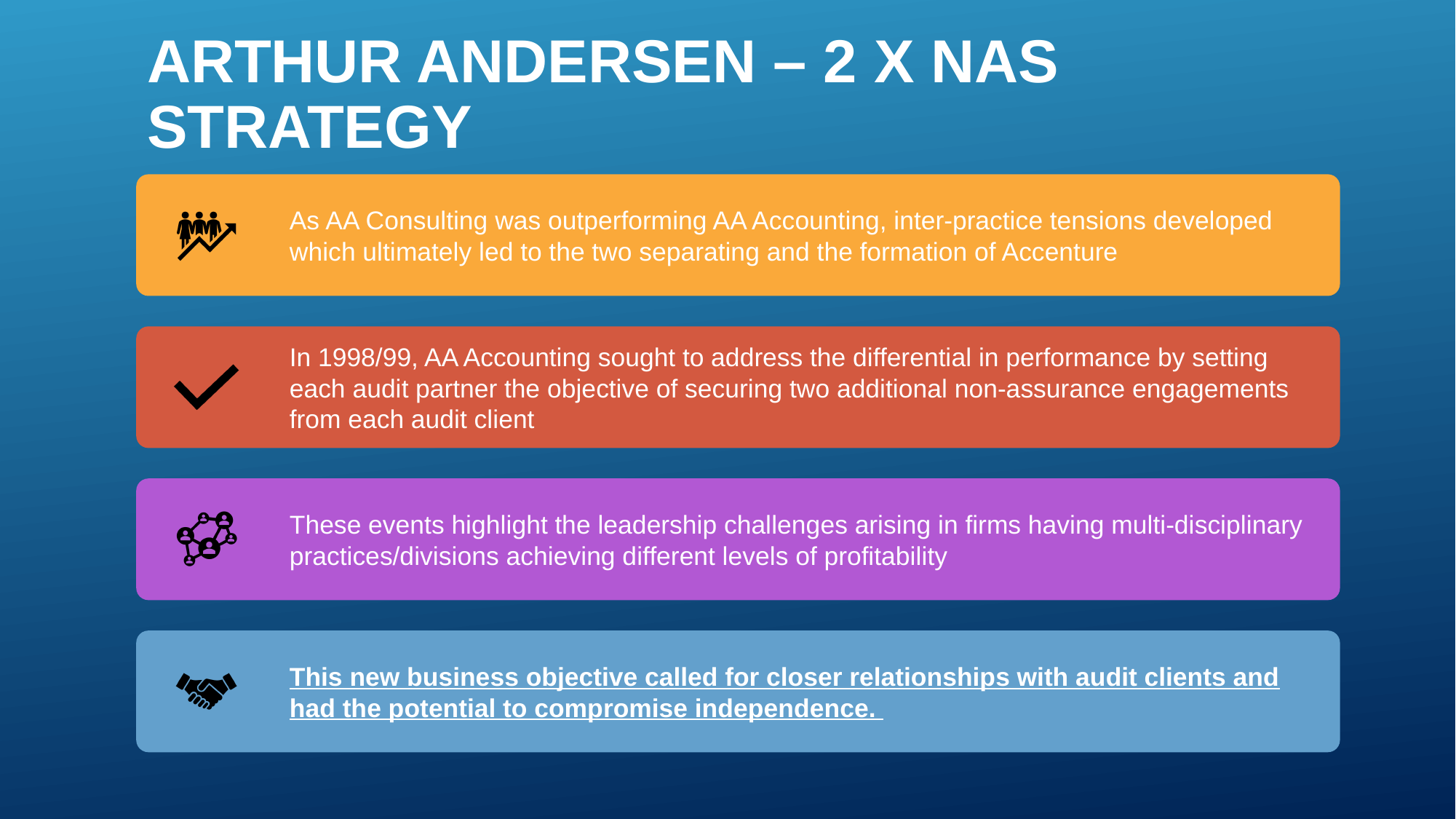

# Arthur Andersen – 2 x NAS strategy
As AA Consulting was outperforming AA Accounting, inter-practice tensions developed which ultimately led to the two separating and the formation of Accenture
In 1998/99, AA Accounting sought to address the differential in performance by setting each audit partner the objective of securing two additional non-assurance engagements from each audit client
These events highlight the leadership challenges arising in firms having multi-disciplinary practices/divisions achieving different levels of profitability
This new business objective called for closer relationships with audit clients and had the potential to compromise independence.